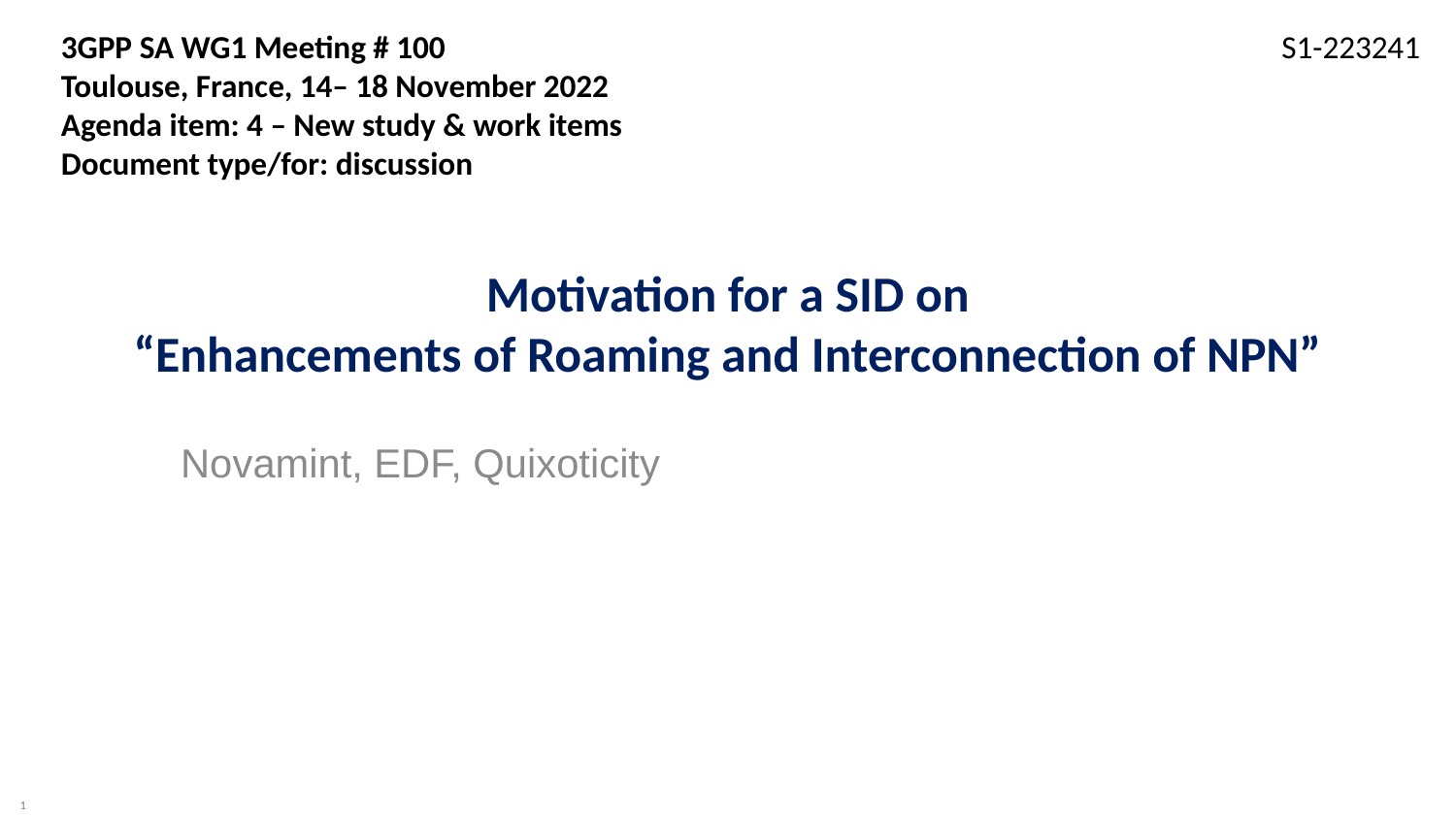

3GPP SA WG1 Meeting # 100
Toulouse, France, 14– 18 November 2022
Agenda item: 4 – New study & work items
Document type/for: discussion
 S1-223241
# Motivation for a SID on “Enhancements of Roaming and Interconnection of NPN”
Novamint, EDF, Quixoticity